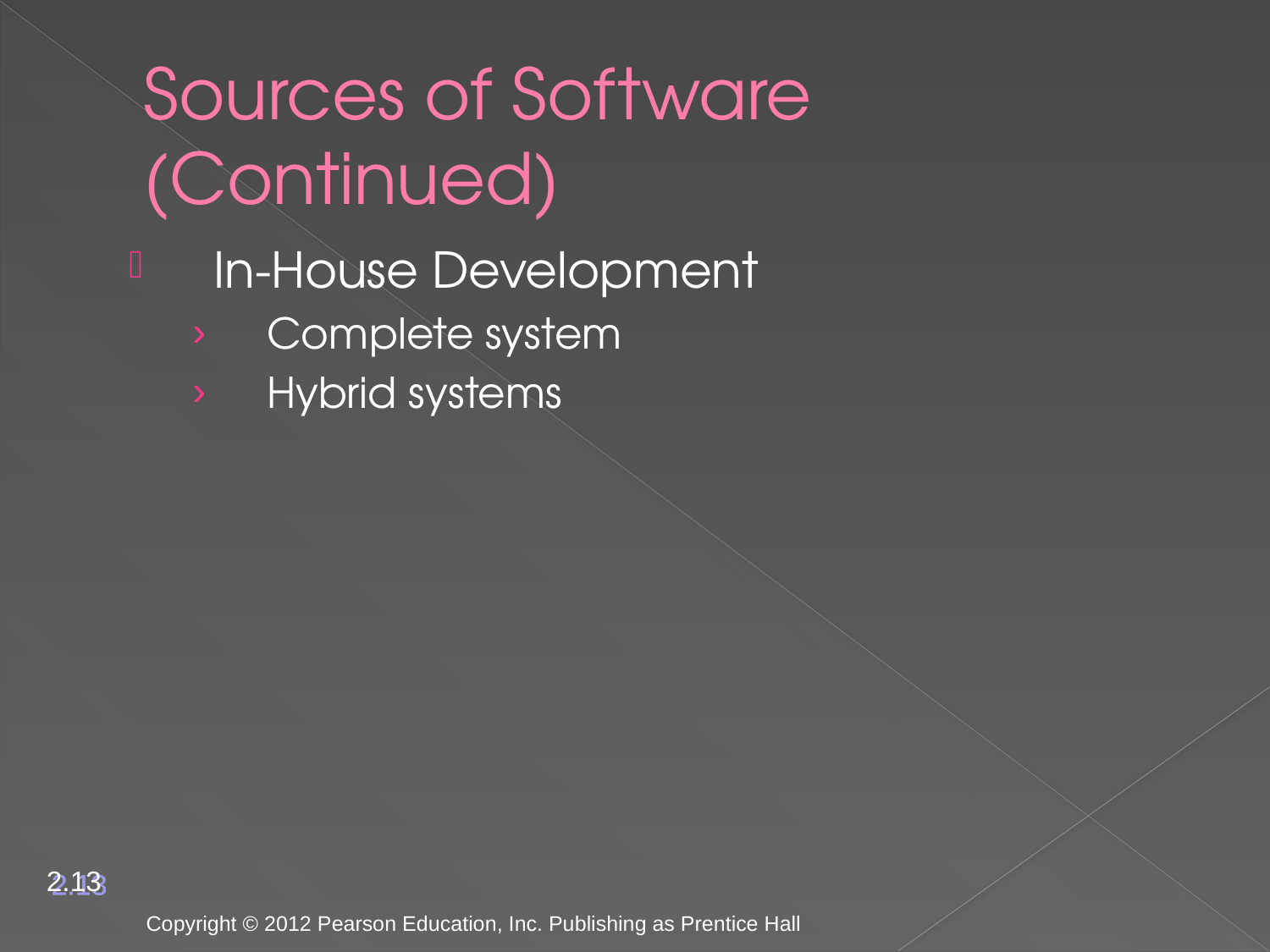

Sources of Software
(Continued)
In-House Development
Complete system
Hybrid systems

2.13
Copyright © 2012 Pearson Education, Inc. Publishing as Prentice Hall